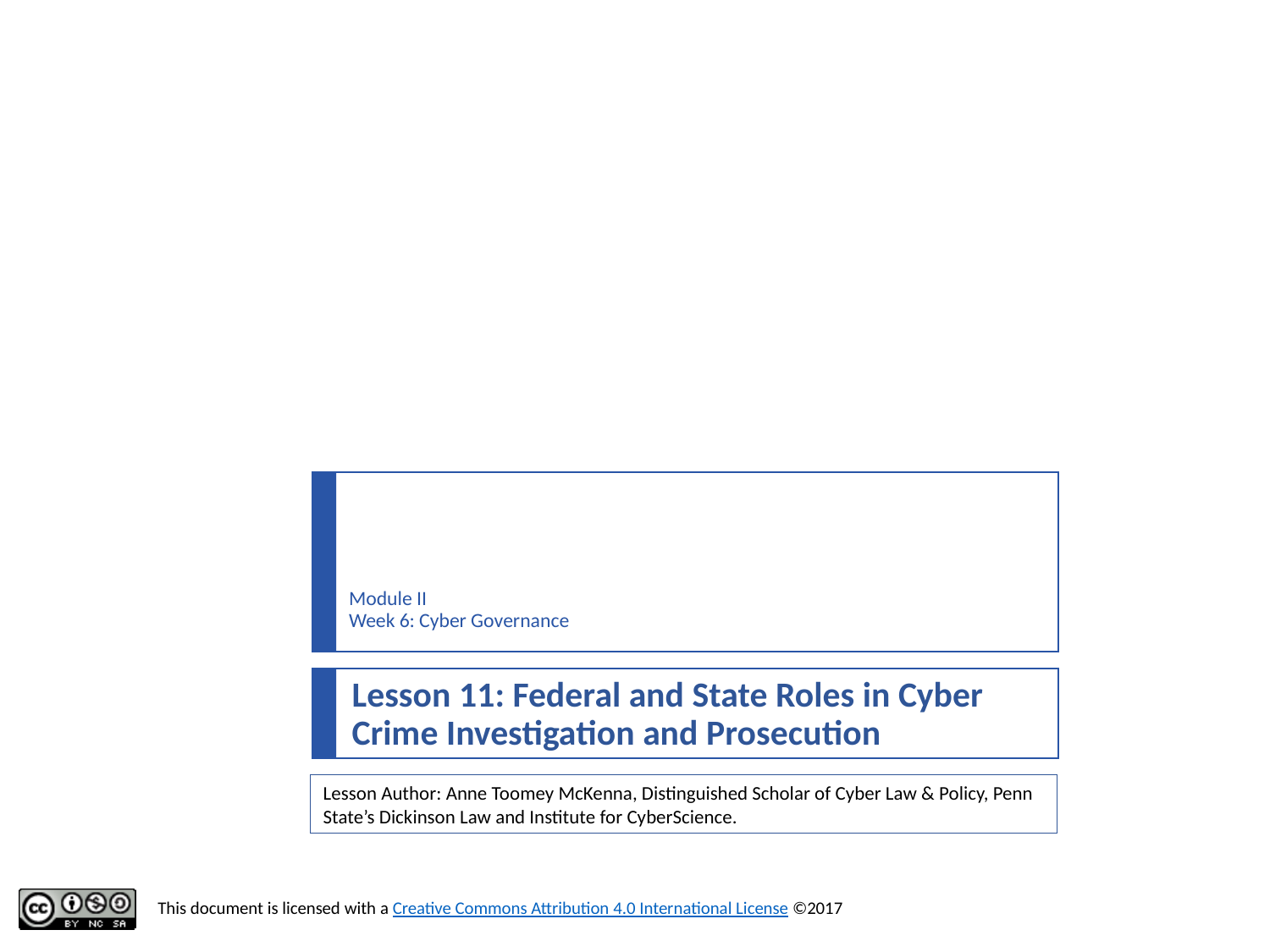

# Module II Week 6: Cyber Governance
Lesson 11: Federal and State Roles in Cyber Crime Investigation and Prosecution
Lesson Author: Anne Toomey McKenna, Distinguished Scholar of Cyber Law & Policy, Penn State’s Dickinson Law and Institute for CyberScience.